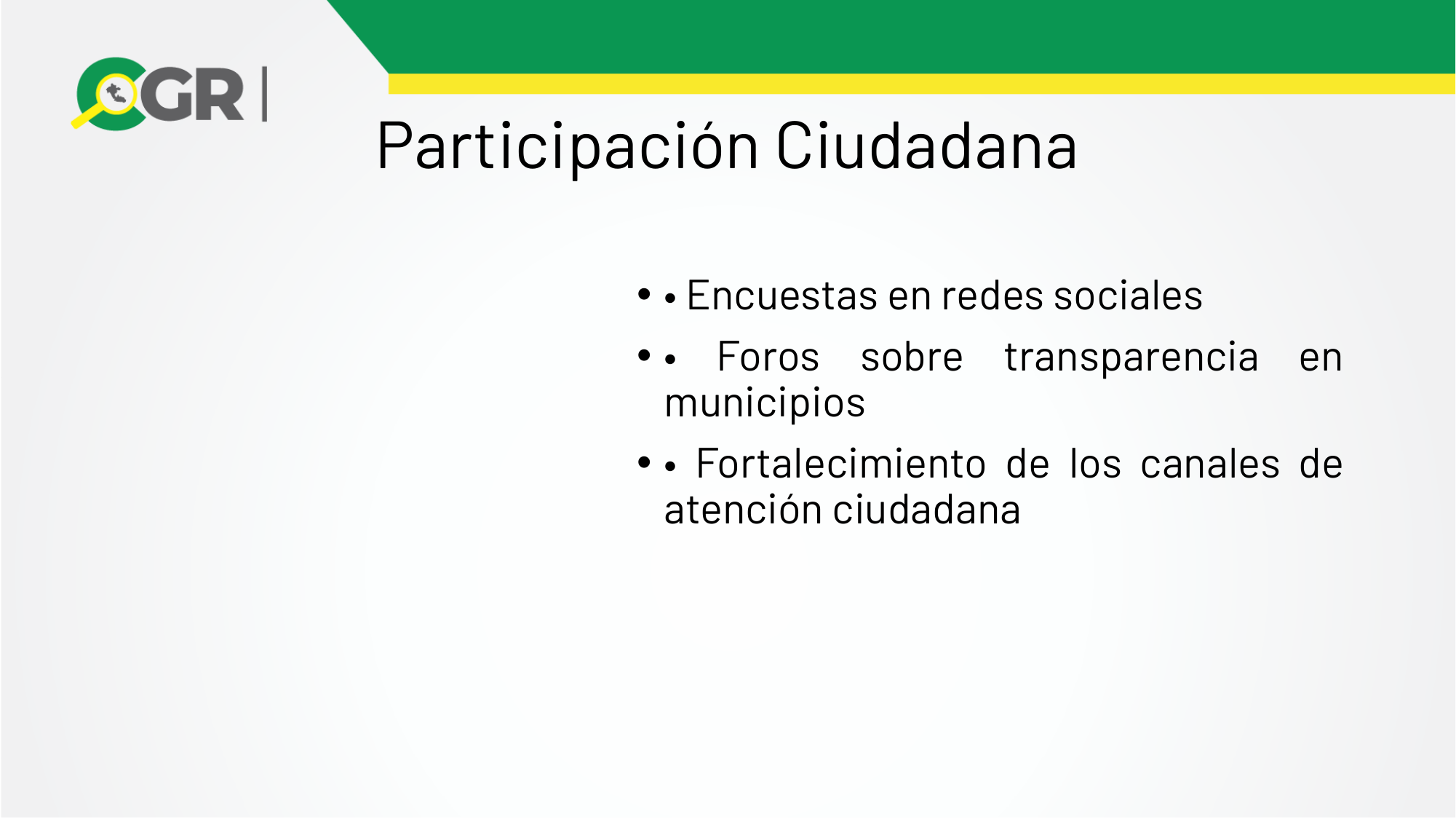

# Participación Ciudadana
• Encuestas en redes sociales
• Foros sobre transparencia en municipios
• Fortalecimiento de los canales de atención ciudadana